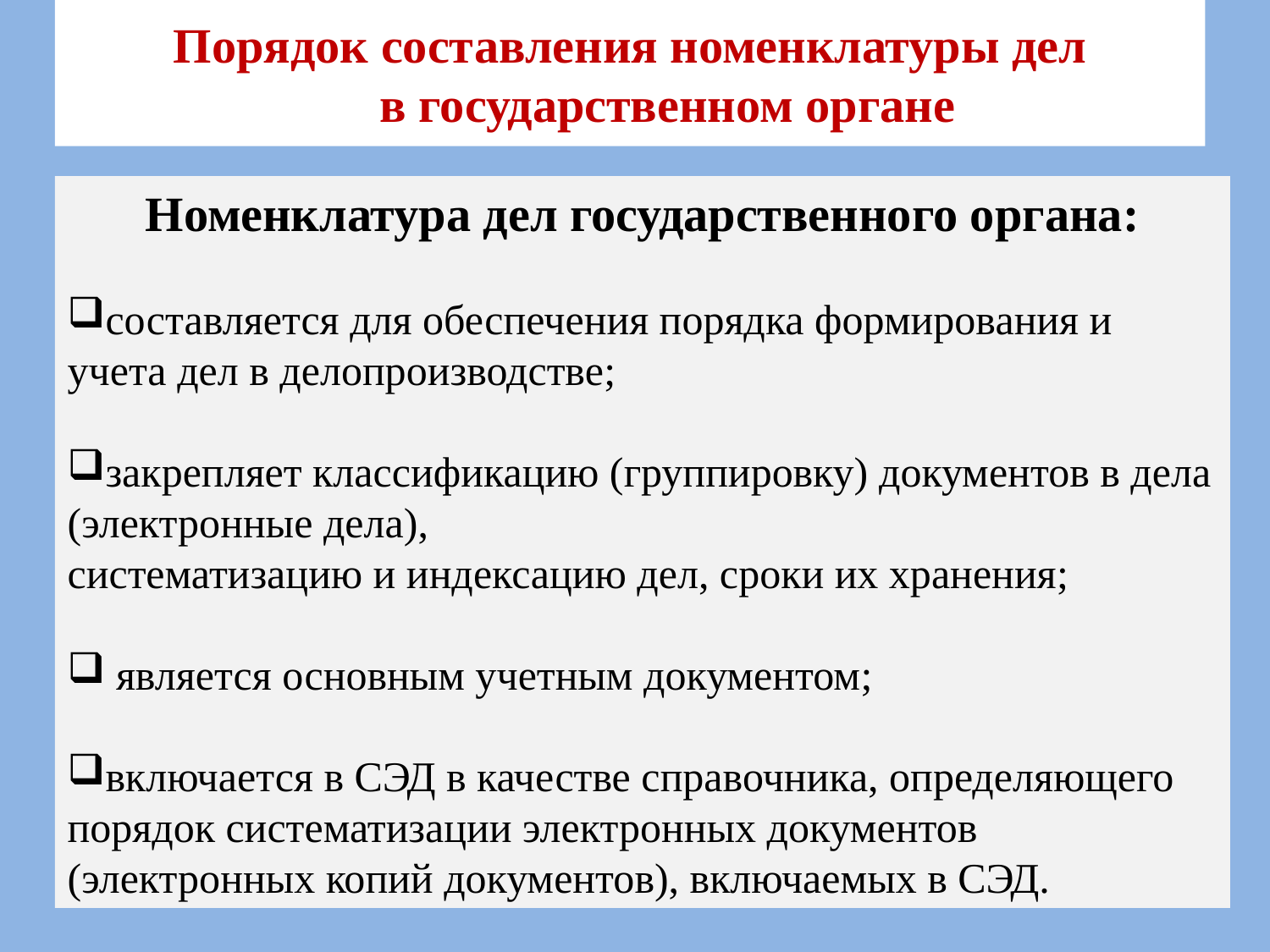

# Порядок составления номенклатуры дел в государственном органе
Номенклатура дел государственного органа:

составляется для обеспечения порядка формирования и учета дел в делопроизводстве;

закрепляет классификацию (группировку) документов в дела (электронные дела),
систематизацию и индексацию дел, сроки их хранения;

 является основным учетным документом;

включается в СЭД в качестве справочника, определяющего порядок систематизации электронных документов (электронных копий документов), включаемых в СЭД.